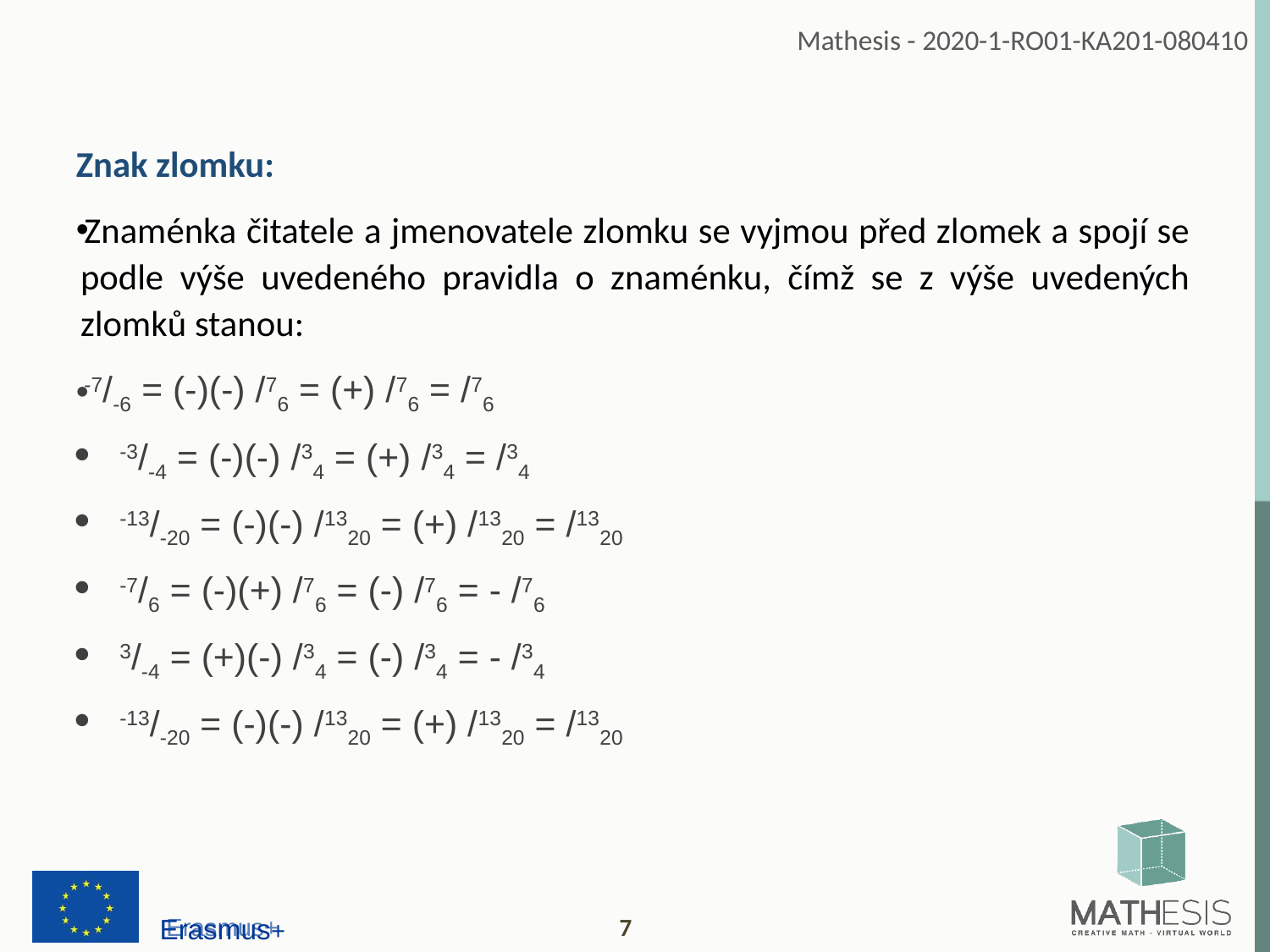

Znak zlomku:
Znaménka čitatele a jmenovatele zlomku se vyjmou před zlomek a spojí se podle výše uvedeného pravidla o znaménku, čímž se z výše uvedených zlomků stanou:
-7/-6 = (-)(-) /76 = (+) /76 = /76
-3/-4 = (-)(-) /34 = (+) /34 = /34
-13/-20 = (-)(-) /1320 = (+) /1320 = /1320
-7/6 = (-)(+) /76 = (-) /76 = - /76
3/-4 = (+)(-) /34 = (-) /34 = - /34
-13/-20 = (-)(-) /1320 = (+) /1320 = /1320